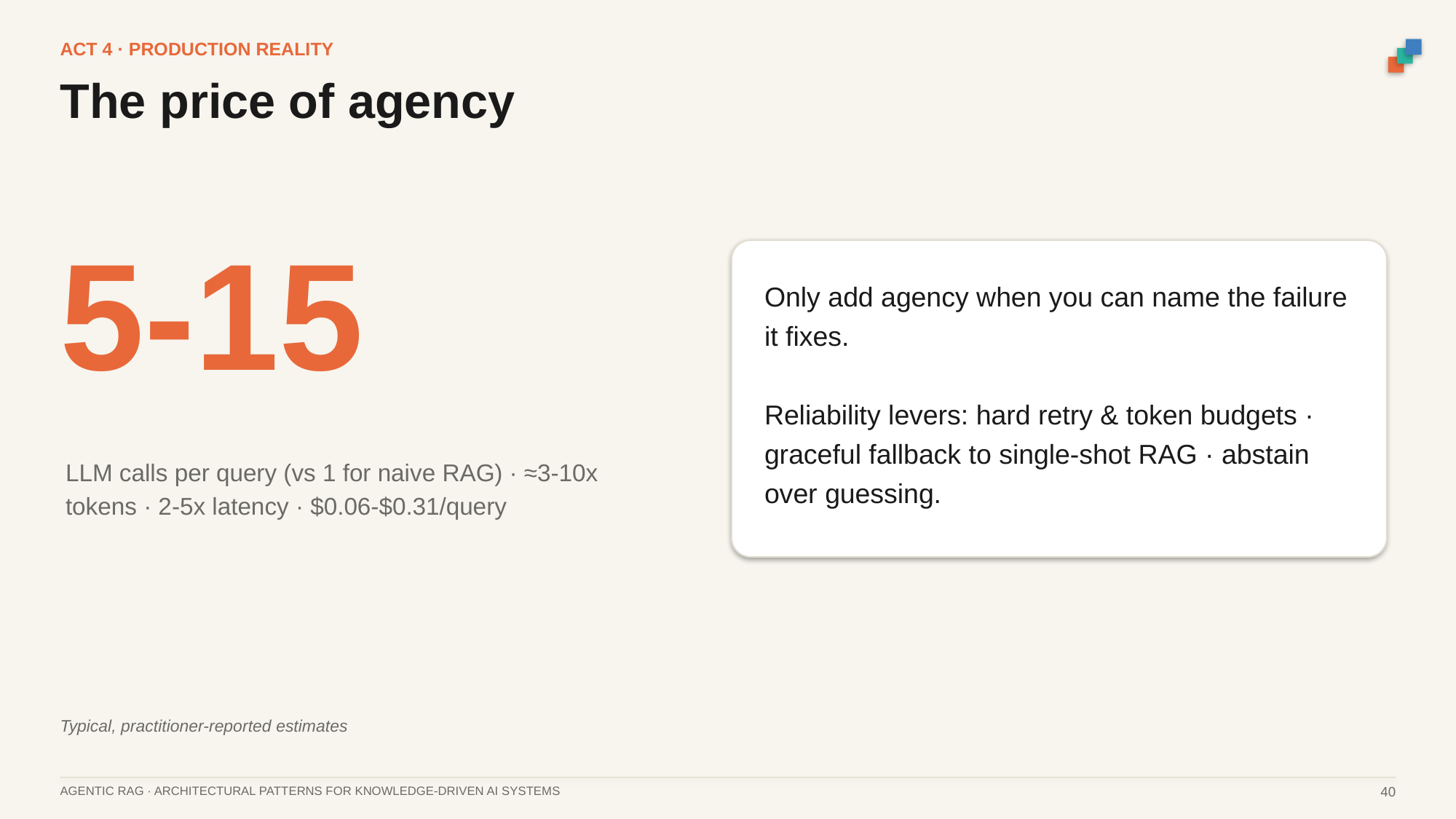

ACT 4 · PRODUCTION REALITY

The price of agency
5-15

Only add agency when you can name the failure it fixes.

Reliability levers: hard retry & token budgets · graceful fallback to single-shot RAG · abstain over guessing.
LLM calls per query (vs 1 for naive RAG) · ≈3-10x tokens · 2-5x latency · $0.06-$0.31/query
Typical, practitioner-reported estimates

AGENTIC RAG · ARCHITECTURAL PATTERNS FOR KNOWLEDGE-DRIVEN AI SYSTEMS
40